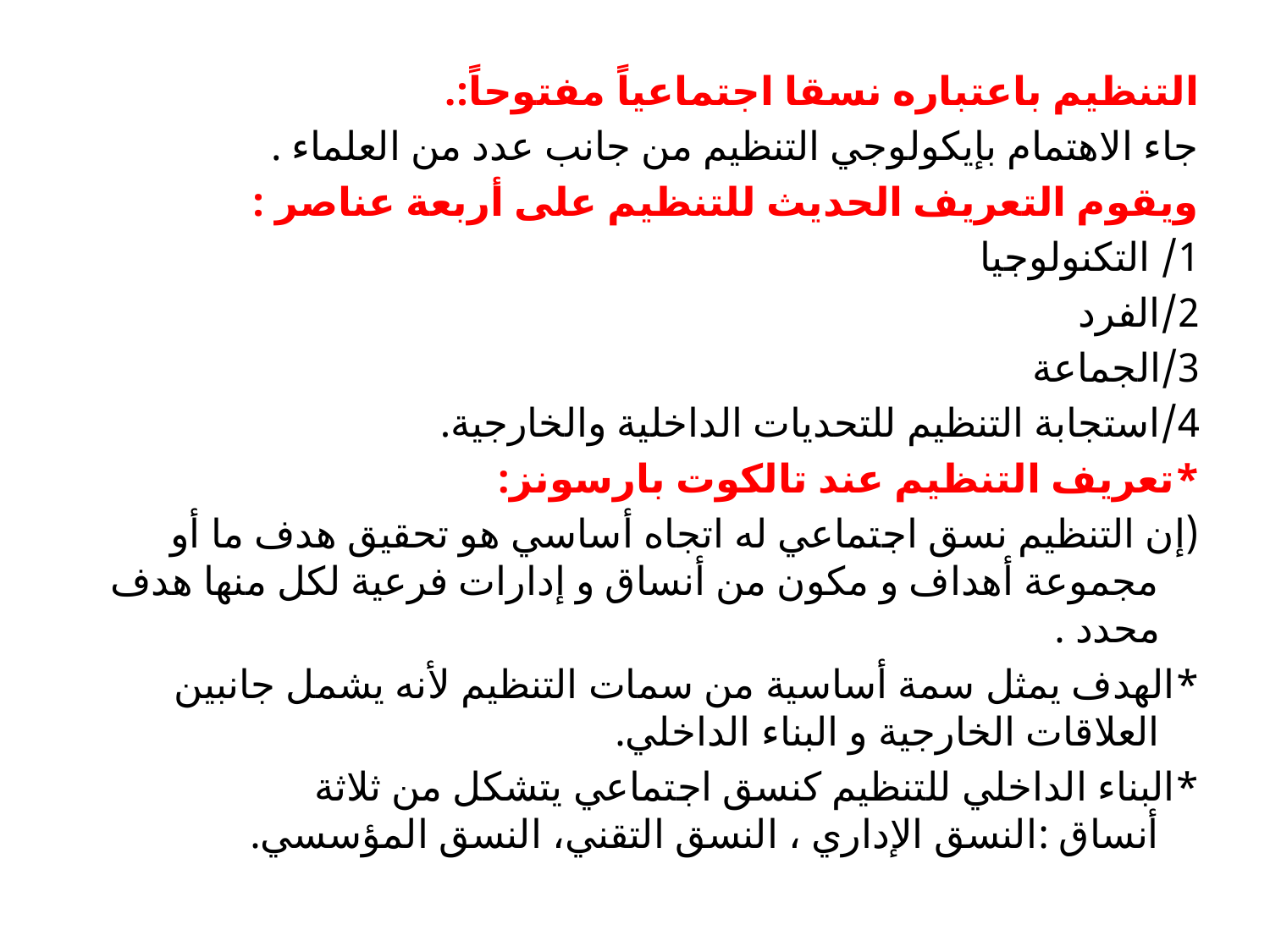

التنظيم باعتباره نسقا اجتماعياً مفتوحاً:.
جاء الاهتمام بإيكولوجي التنظيم من جانب عدد من العلماء .
ويقوم التعريف الحديث للتنظيم على أربعة عناصر :
1/ التكنولوجيا
2/الفرد
3/الجماعة
4/استجابة التنظيم للتحديات الداخلية والخارجية.
*تعريف التنظيم عند تالكوت بارسونز:
(إن التنظيم نسق اجتماعي له اتجاه أساسي هو تحقيق هدف ما أو مجموعة أهداف و مكون من أنساق و إدارات فرعية لكل منها هدف محدد .
*الهدف يمثل سمة أساسية من سمات التنظيم ﻷنه يشمل جانبين العلاقات الخارجية و البناء الداخلي.
*البناء الداخلي للتنظيم كنسق اجتماعي يتشكل من ثلاثة أنساق :النسق الإداري ، النسق التقني، النسق المؤسسي.